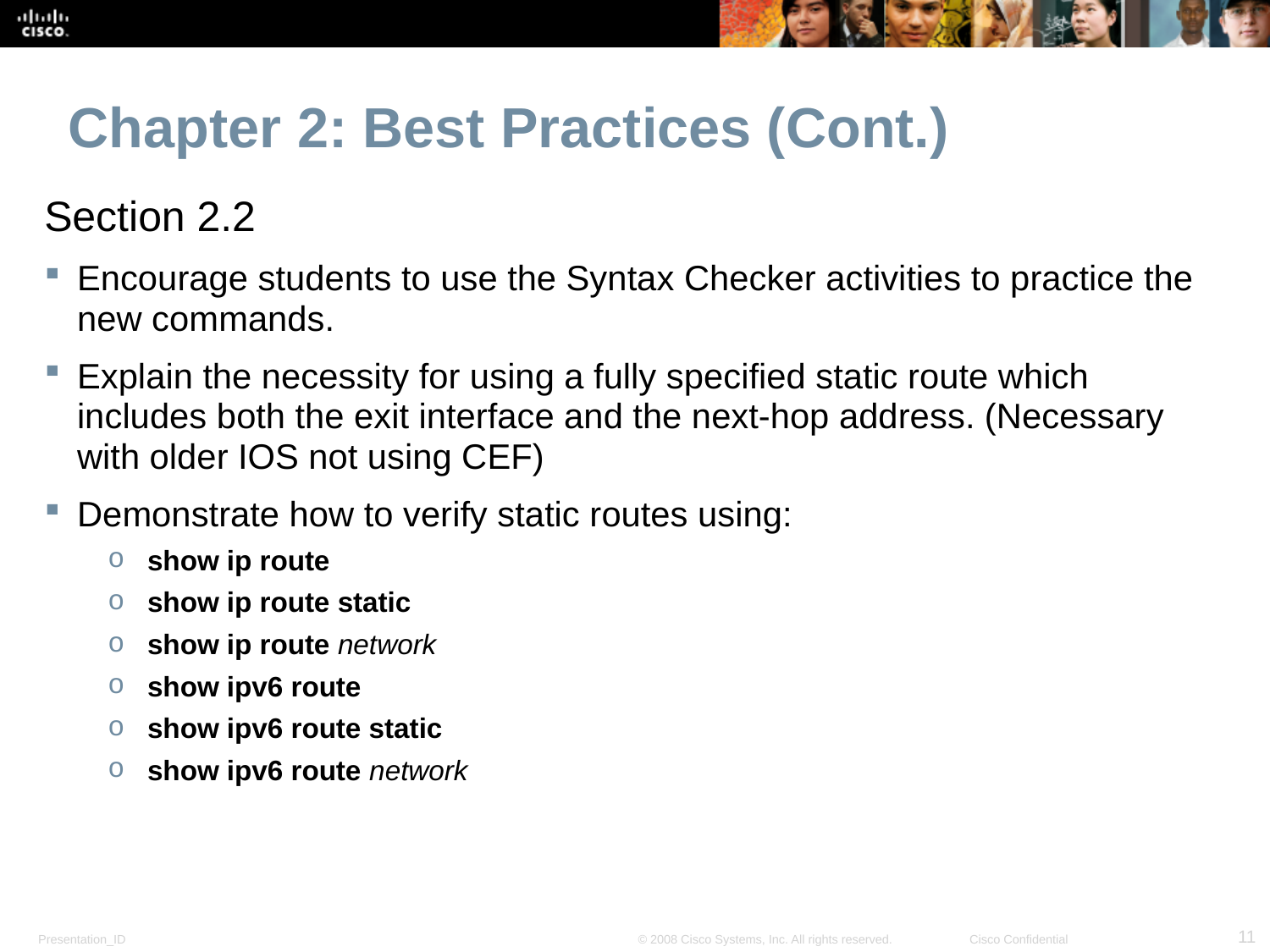

Chapter 2: Best Practices (Cont.)
Section 2.2
Encourage students to use the Syntax Checker activities to practice the new commands.
Explain the necessity for using a fully specified static route which includes both the exit interface and the next-hop address. (Necessary with older IOS not using CEF)
Demonstrate how to verify static routes using:
show ip route
show ip route static
show ip route network
show ipv6 route
show ipv6 route static
show ipv6 route network